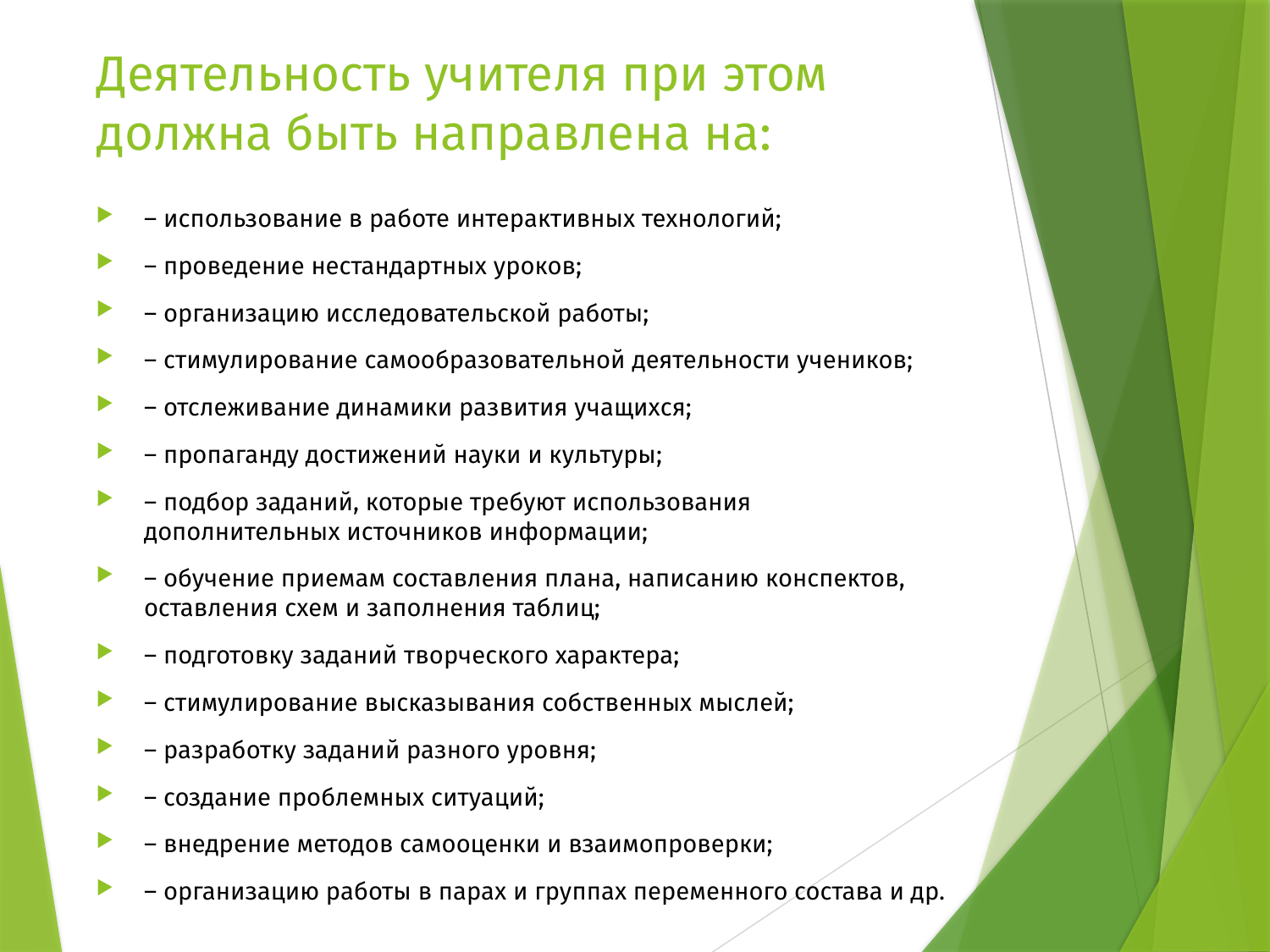

# Деятельность учителя при этом должна быть направлена на:
– использование в работе интерактивных технологий;
– проведение нестандартных уроков;
– организацию исследовательской работы;
– стимулирование самообразовательной деятельности учеников;
– отслеживание динамики развития учащихся;
– пропаганду достижений науки и культуры;
– подбор заданий, которые требуют использования дополнительных источников информации;
– обучение приемам составления плана, написанию конспектов, оставления схем и заполнения таблиц;
– подготовку заданий творческого характера;
– стимулирование высказывания собственных мыслей;
– разработку заданий разного уровня;
– создание проблемных ситуаций;
– внедрение методов самооценки и взаимопроверки;
– организацию работы в парах и группах переменного состава и др.